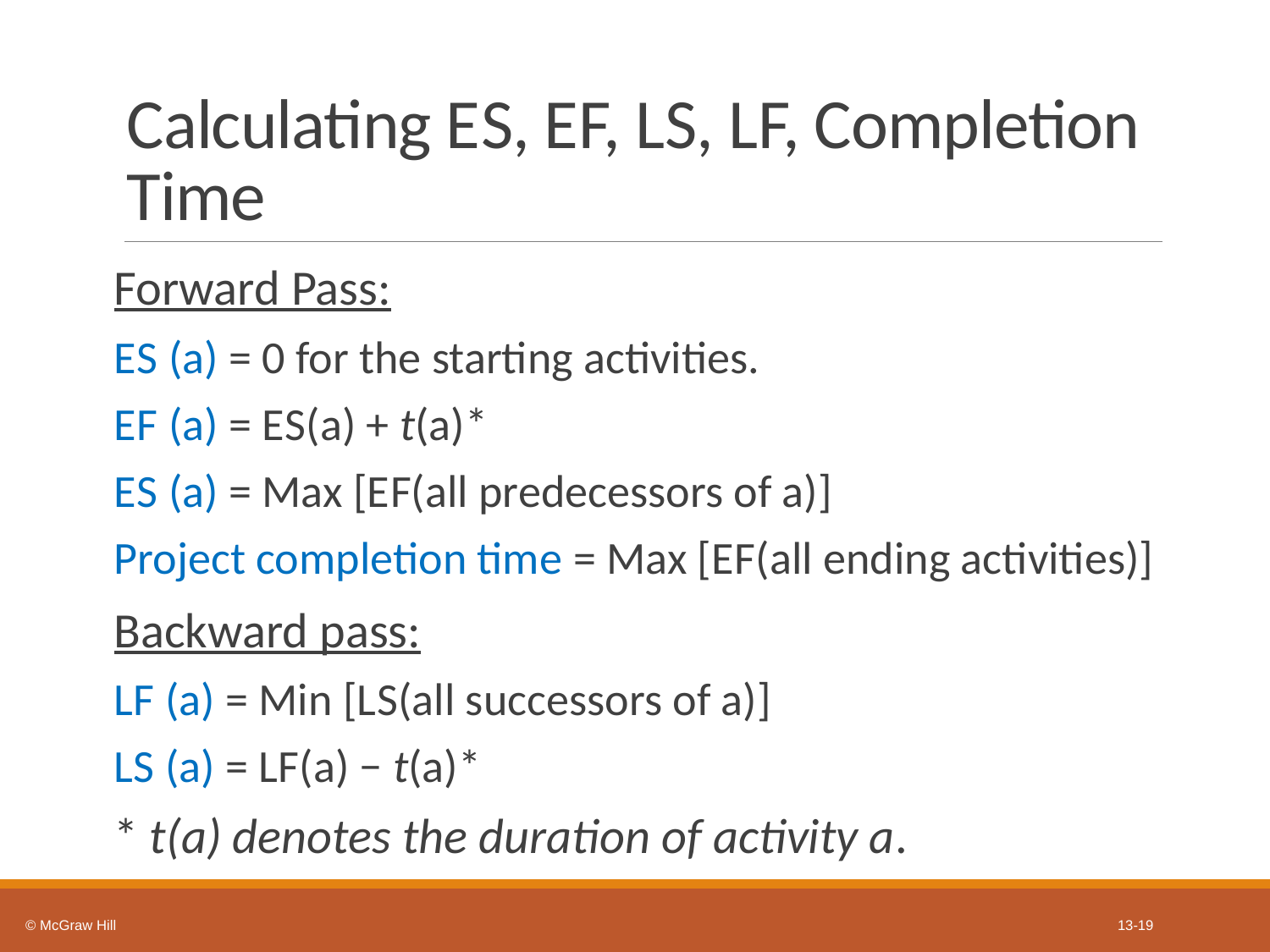

# Calculating E S, E F, L S, L F, Completion Time
Forward Pass:
E S (a) = 0 for the starting activities.
E F (a) = E S(a) + t(a)*
E S (a) = Max [E F(all predecessors of a)]
Project completion time = Max [E F(all ending activities)]
Backward pass:
L F (a) = Min [L S(all successors of a)]
L S (a) = L F(a) − t(a)*
* t(a) denotes the duration of activity a.